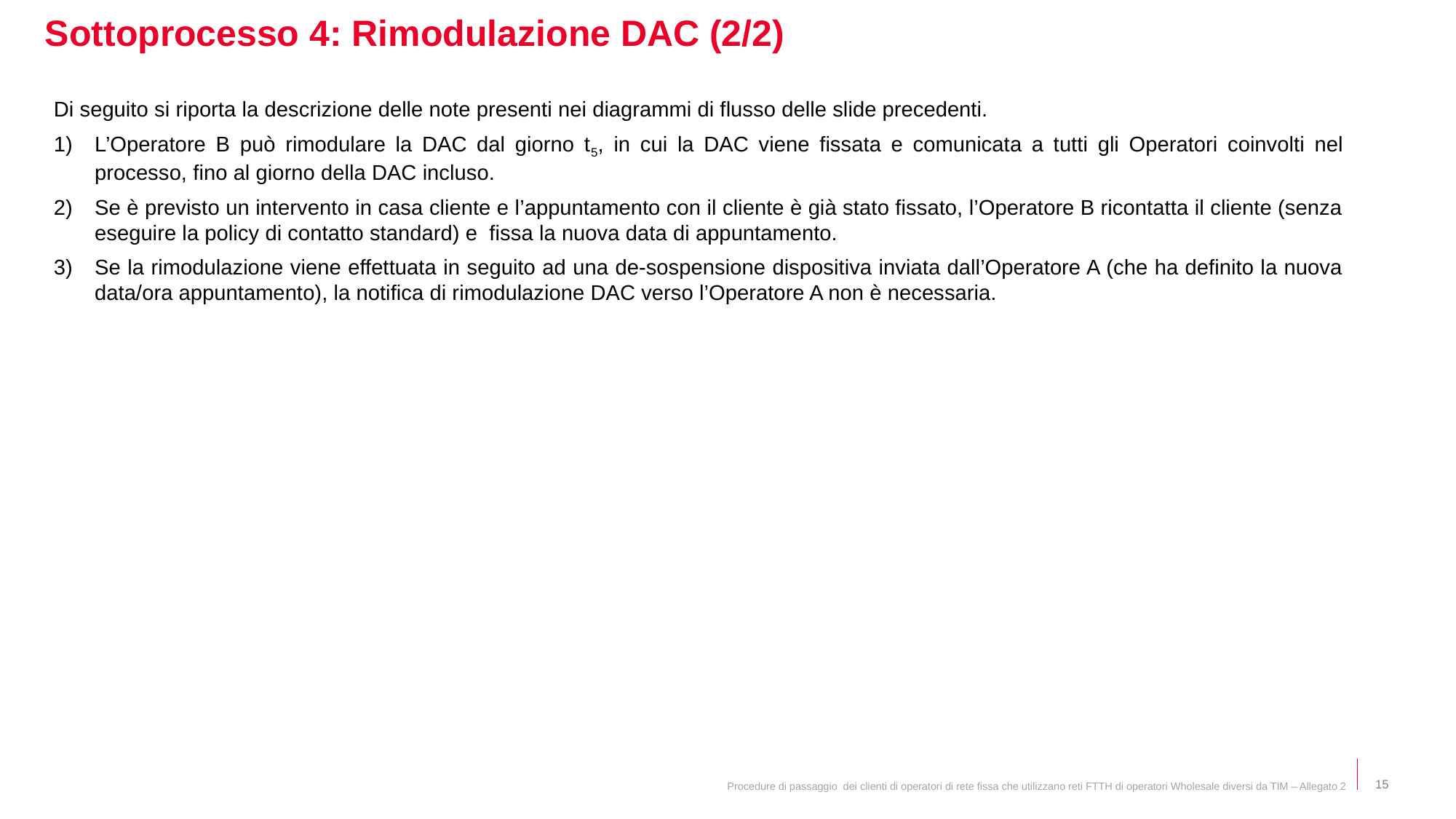

Sottoprocesso 4: Rimodulazione DAC (2/2)
Di seguito si riporta la descrizione delle note presenti nei diagrammi di flusso delle slide precedenti.
L’Operatore B può rimodulare la DAC dal giorno t5, in cui la DAC viene fissata e comunicata a tutti gli Operatori coinvolti nel processo, fino al giorno della DAC incluso.
Se è previsto un intervento in casa cliente e l’appuntamento con il cliente è già stato fissato, l’Operatore B ricontatta il cliente (senza eseguire la policy di contatto standard) e  fissa la nuova data di appuntamento.
Se la rimodulazione viene effettuata in seguito ad una de-sospensione dispositiva inviata dall’Operatore A (che ha definito la nuova data/ora appuntamento), la notifica di rimodulazione DAC verso l’Operatore A non è necessaria.